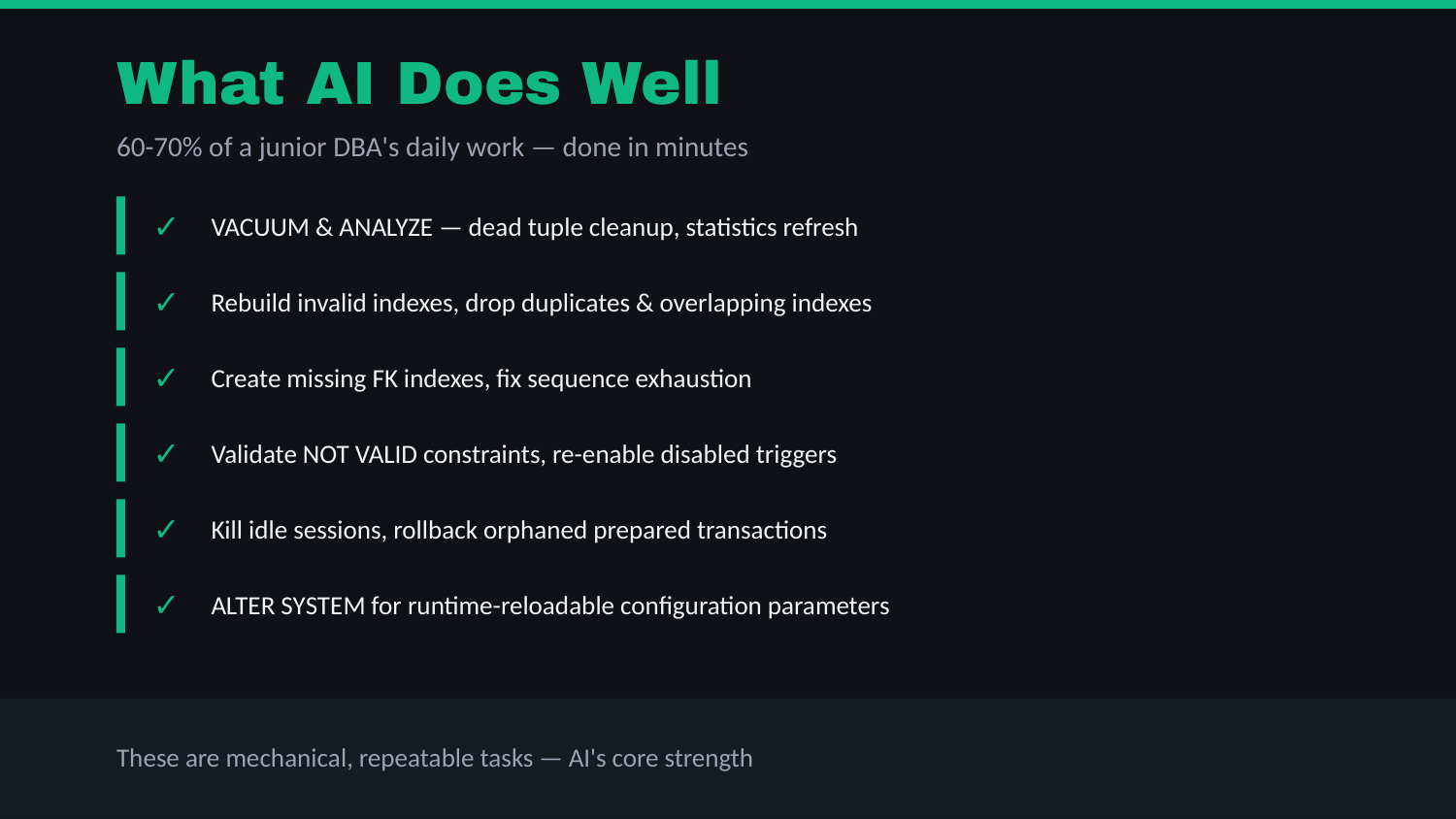

What AI Does Well
60-70% of a junior DBA's daily work — done in minutes

✓
VACUUM & ANALYZE — dead tuple cleanup, statistics refresh

✓
Rebuild invalid indexes, drop duplicates & overlapping indexes

✓
Create missing FK indexes, fix sequence exhaustion

✓
Validate NOT VALID constraints, re-enable disabled triggers

✓
Kill idle sessions, rollback orphaned prepared transactions

✓
ALTER SYSTEM for runtime-reloadable configuration parameters

These are mechanical, repeatable tasks — AI's core strength